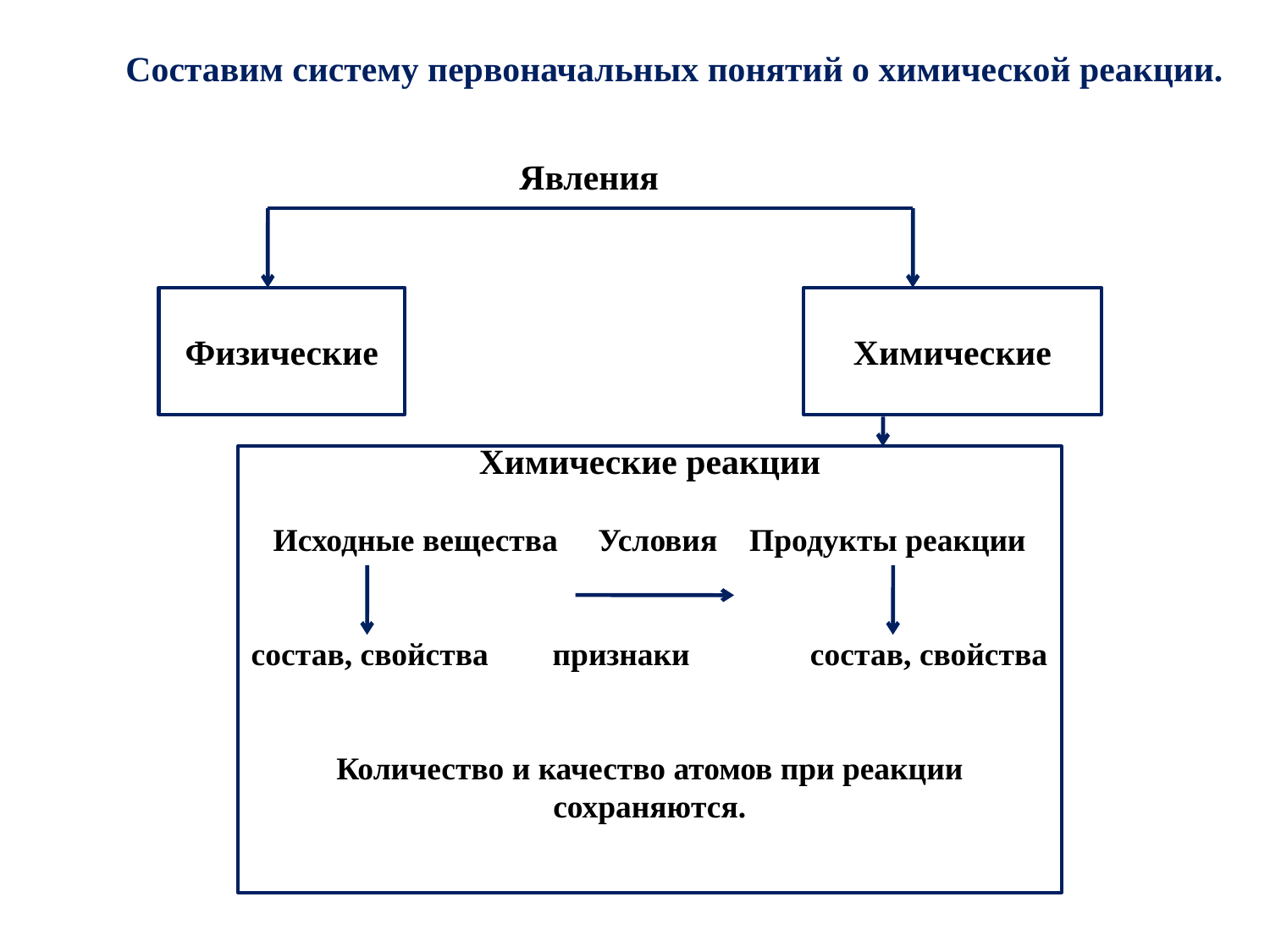

Составим систему первоначальных понятий о химической реакции.
Явления
Физические
Химические
Химические реакции

Исходные вещества     Условия    Продукты реакции

состав, свойства        признаки               состав, свойства

Количество и качество атомов при реакции сохраняются.